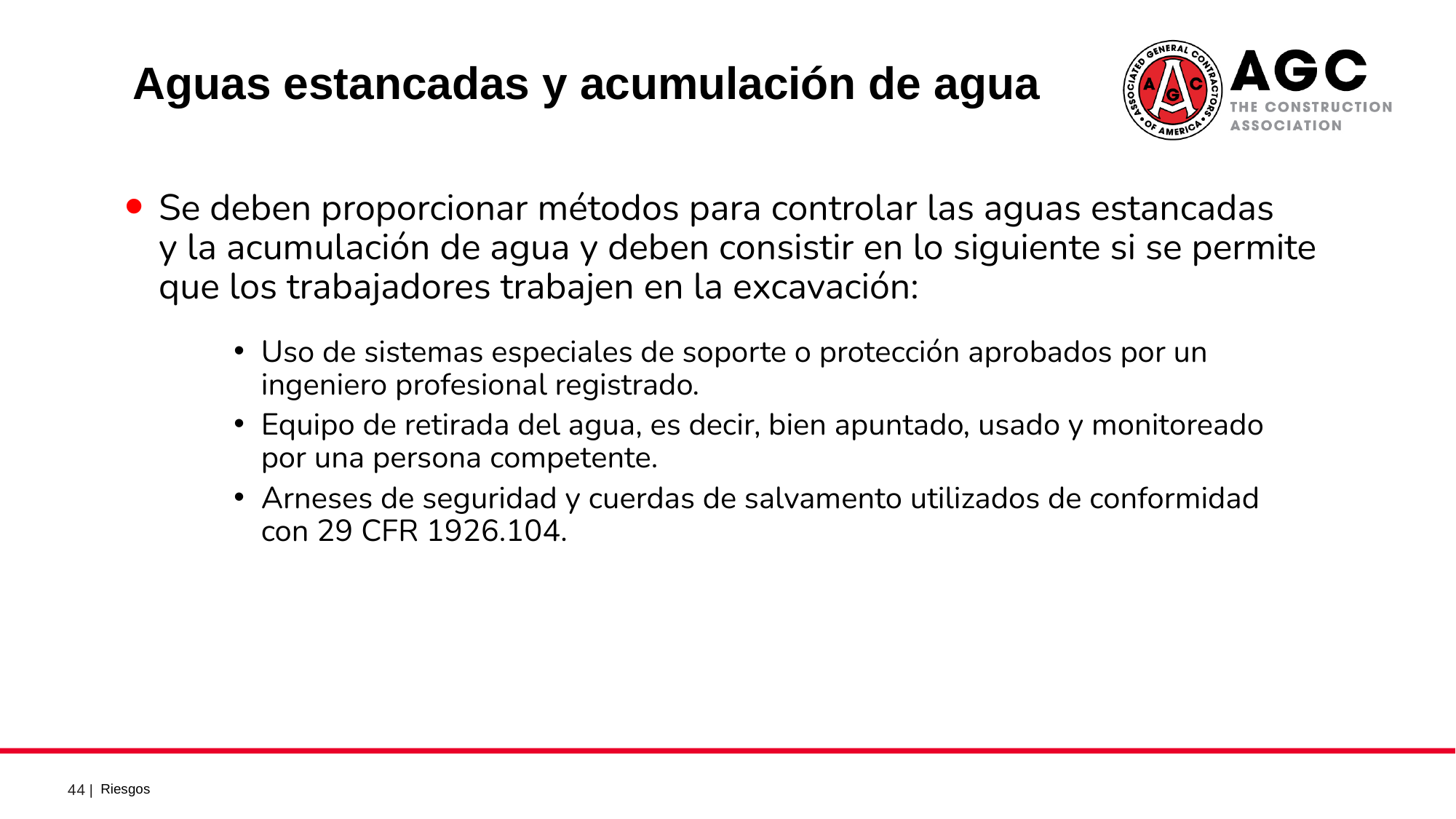

Aguas estancadas y acumulación de agua
Se deben proporcionar métodos para controlar las aguas estancadas
y la acumulación de agua y deben consistir en lo siguiente si se permite que los trabajadores trabajen en la excavación:

Uso de sistemas especiales de soporte o protección aprobados por un ingeniero profesional registrado.
Equipo de retirada del agua, es decir, bien apuntado, usado y monitoreado
por una persona competente.
Arneses de seguridad y cuerdas de salvamento utilizados de conformidad
con 29 CFR 1926.104.

Riesgos